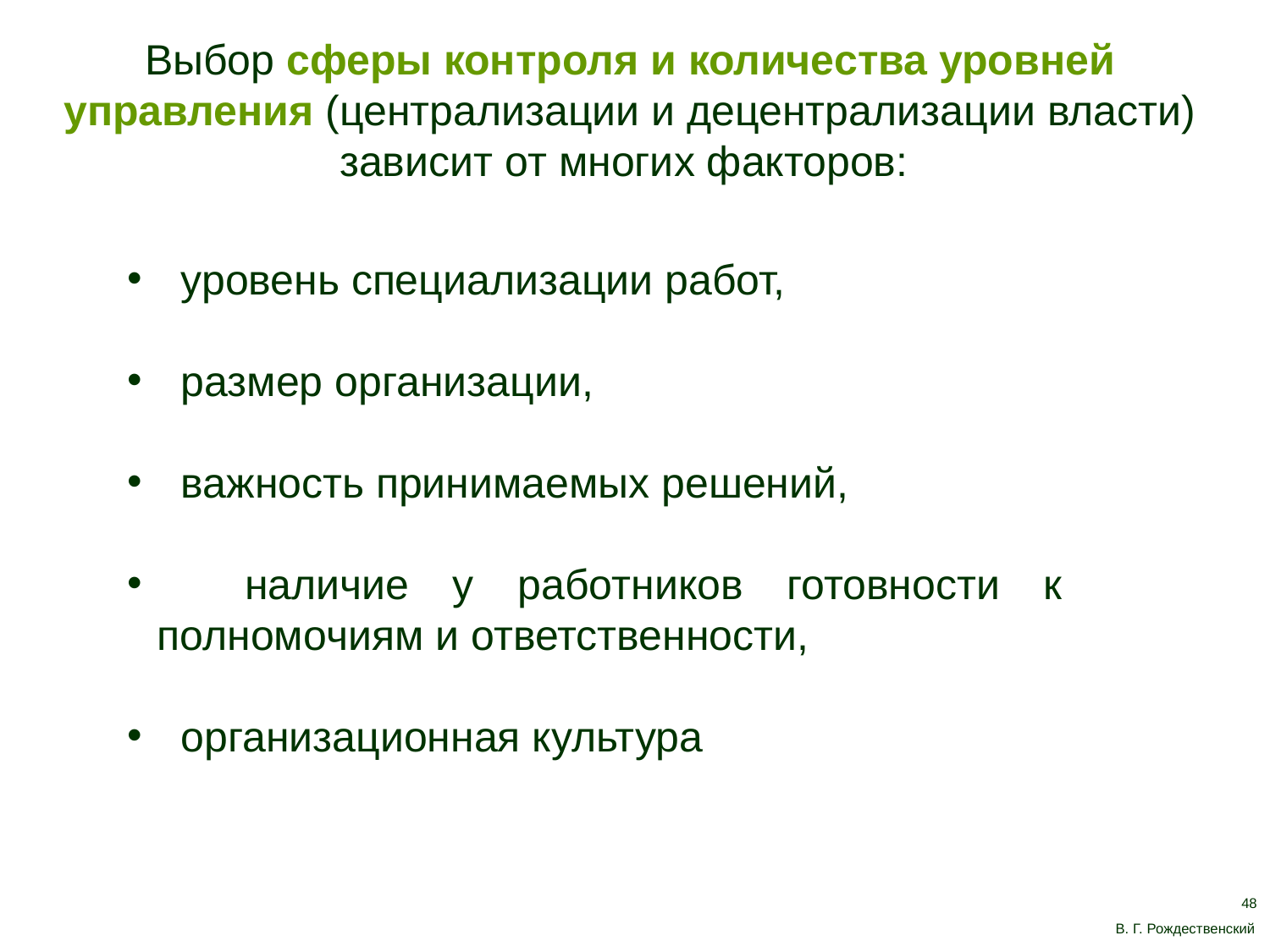

Выбор сферы контроля и количества уровней управления (централизации и децентрализации власти) зависит от многих факторов:
  уровень специализации работ,

  размер организации,

  важность принимаемых решений,

  наличие у работников готовности к полномочиям и ответственности,

  организационная культура
48
В. Г. Рождественский